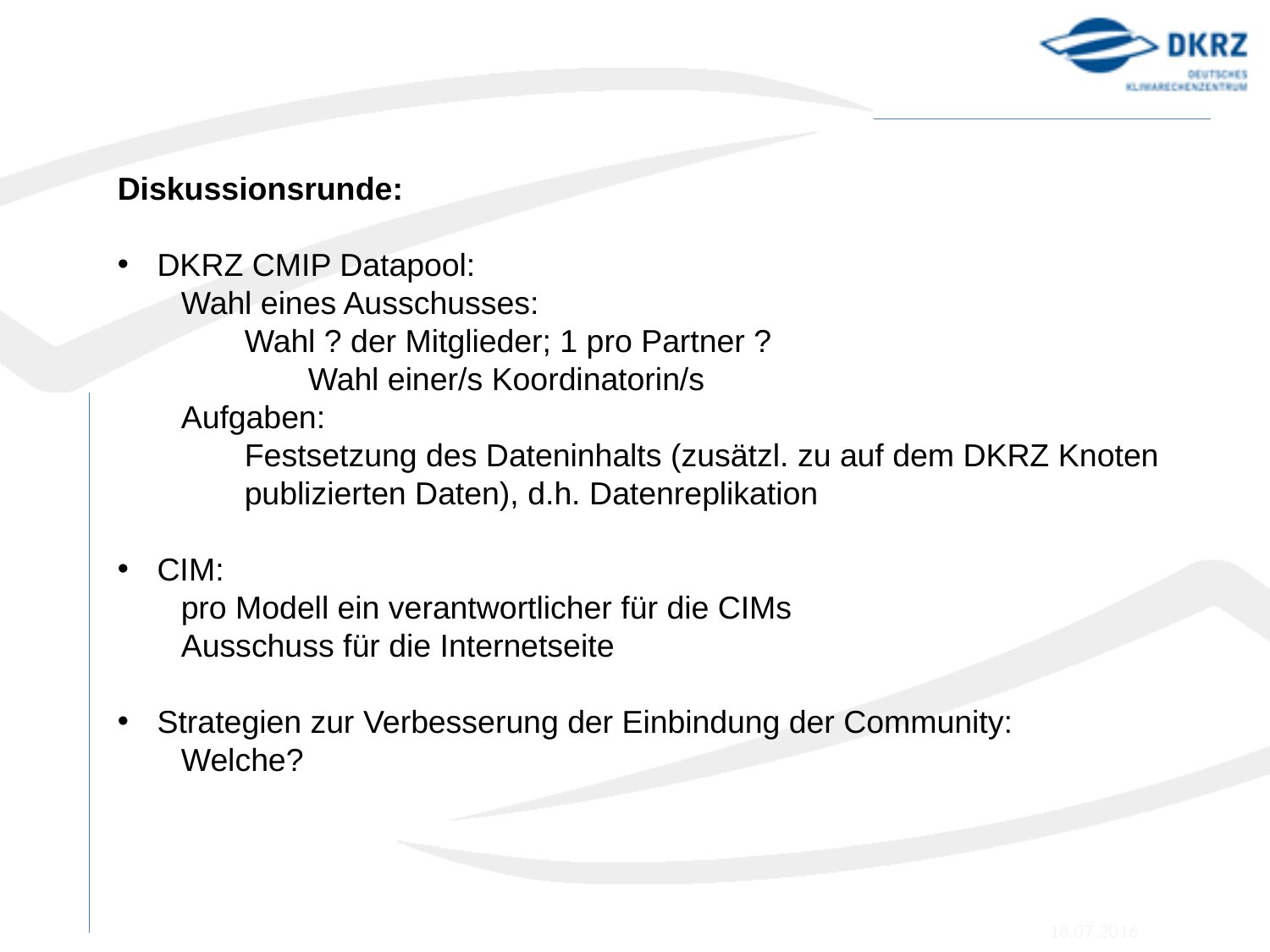

Diskussionsrunde:

DKRZ CMIP Datapool:
Wahl eines Ausschusses:
Wahl ? der Mitglieder; 1 pro Partner ?
Wahl einer/s Koordinatorin/s
Aufgaben:
Festsetzung des Dateninhalts (zusätzl. zu auf dem DKRZ Knoten publizierten Daten), d.h. Datenreplikation

CIM:
pro Modell ein verantwortlicher für die CIMs
Ausschuss für die Internetseite

Strategien zur Verbesserung der Einbindung der Community:
Welche?

18.07.2016